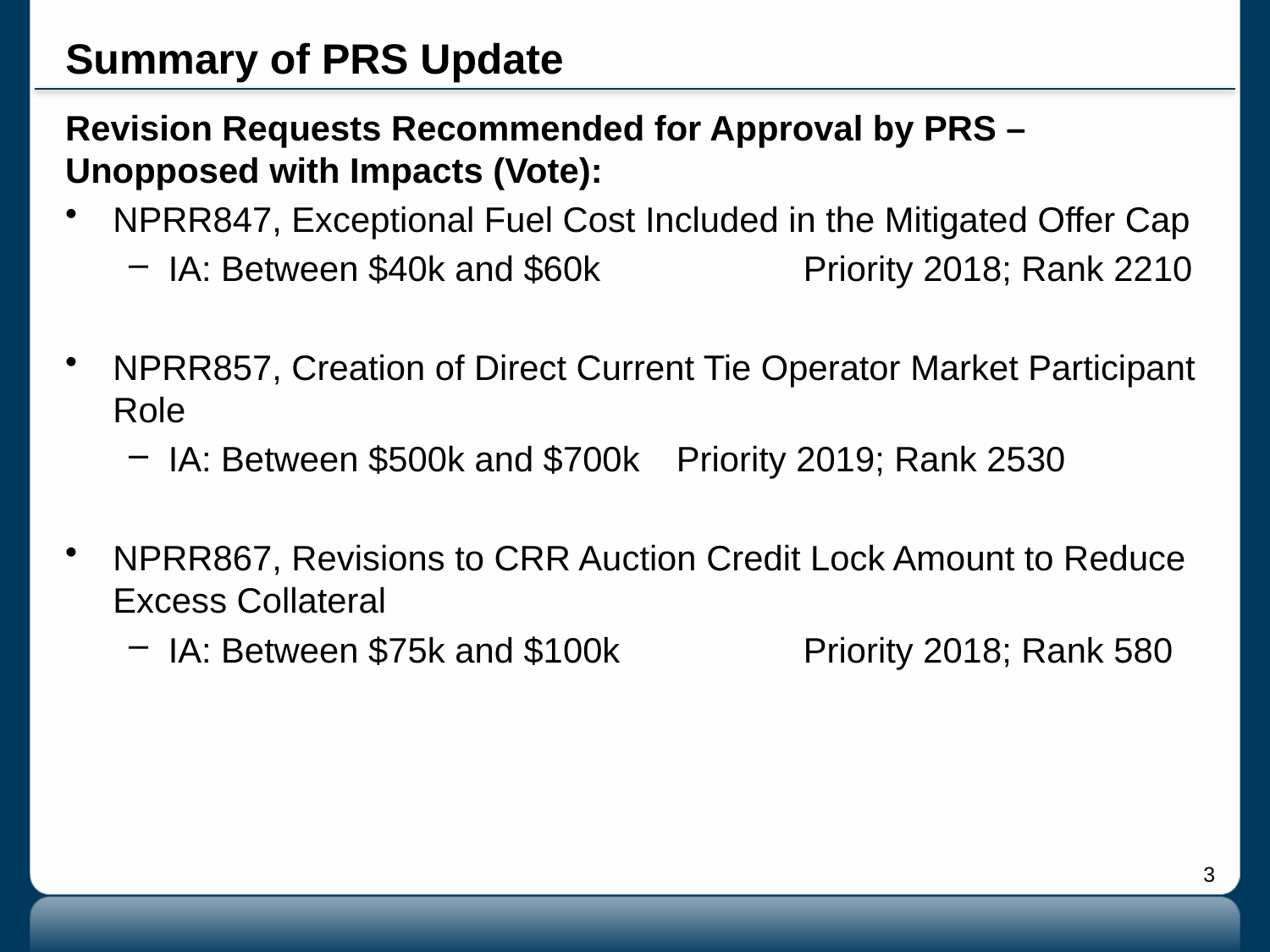

# Summary of PRS Update
Revision Requests Recommended for Approval by PRS – Unopposed with Impacts (Vote):
NPRR847, Exceptional Fuel Cost Included in the Mitigated Offer Cap
IA: Between $40k and $60k		Priority 2018; Rank 2210

NPRR857, Creation of Direct Current Tie Operator Market Participant Role
IA: Between $500k and $700k	Priority 2019; Rank 2530

NPRR867, Revisions to CRR Auction Credit Lock Amount to Reduce Excess Collateral
IA: Between $75k and $100k		Priority 2018; Rank 580